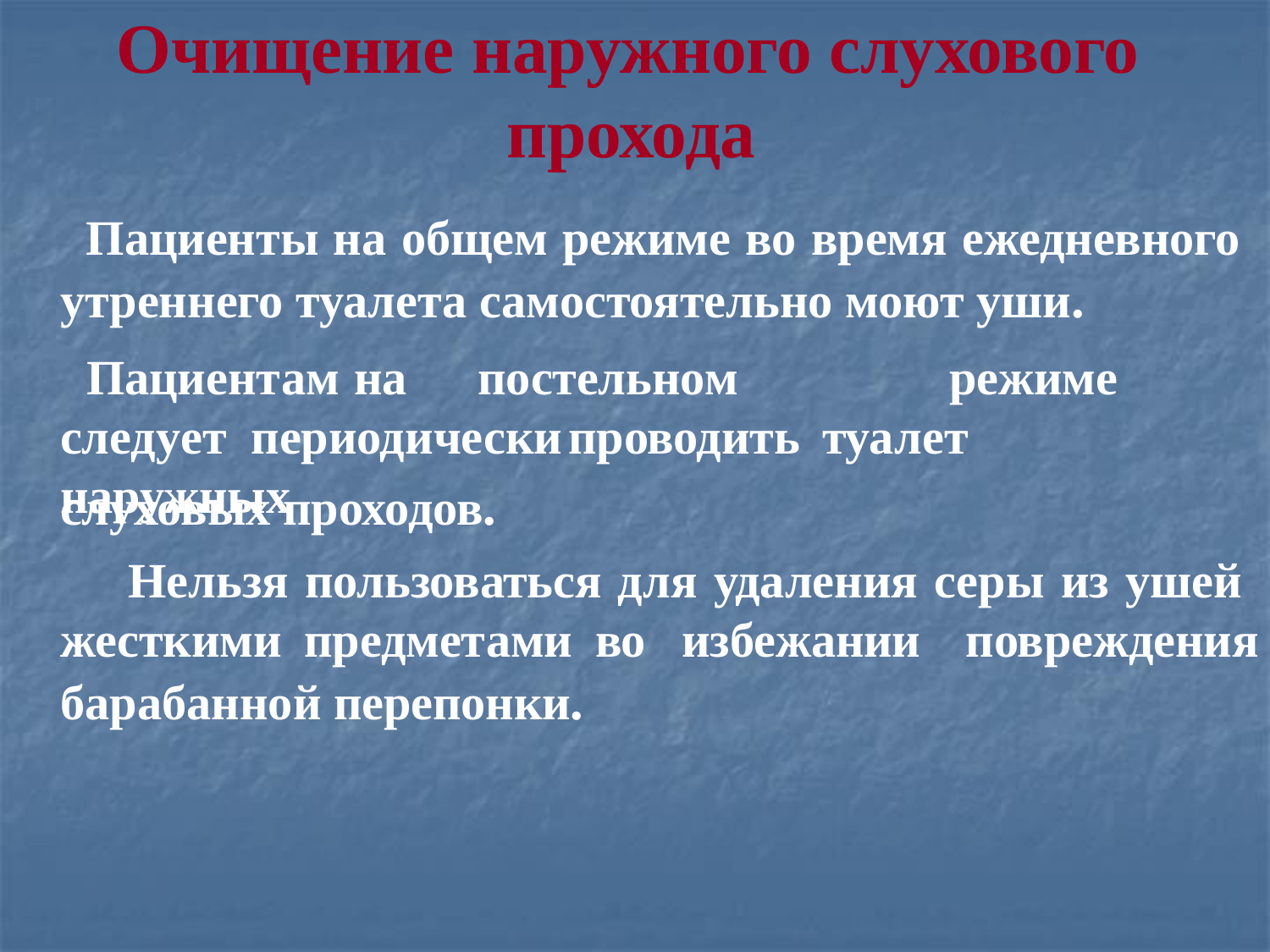

# Очищение наружного слухового  прохода
      Пациенты на общем режиме во время ежедневного  утреннего туалета самостоятельно моют уши.
      Пациентам	на
постельном		режиме	следует  периодически	проводить	туалет	наружных
слуховых проходов.
       Нельзя пользоваться для удаления серы из ушей  жесткими предметами во избежании  повреждения барабанной перепонки.